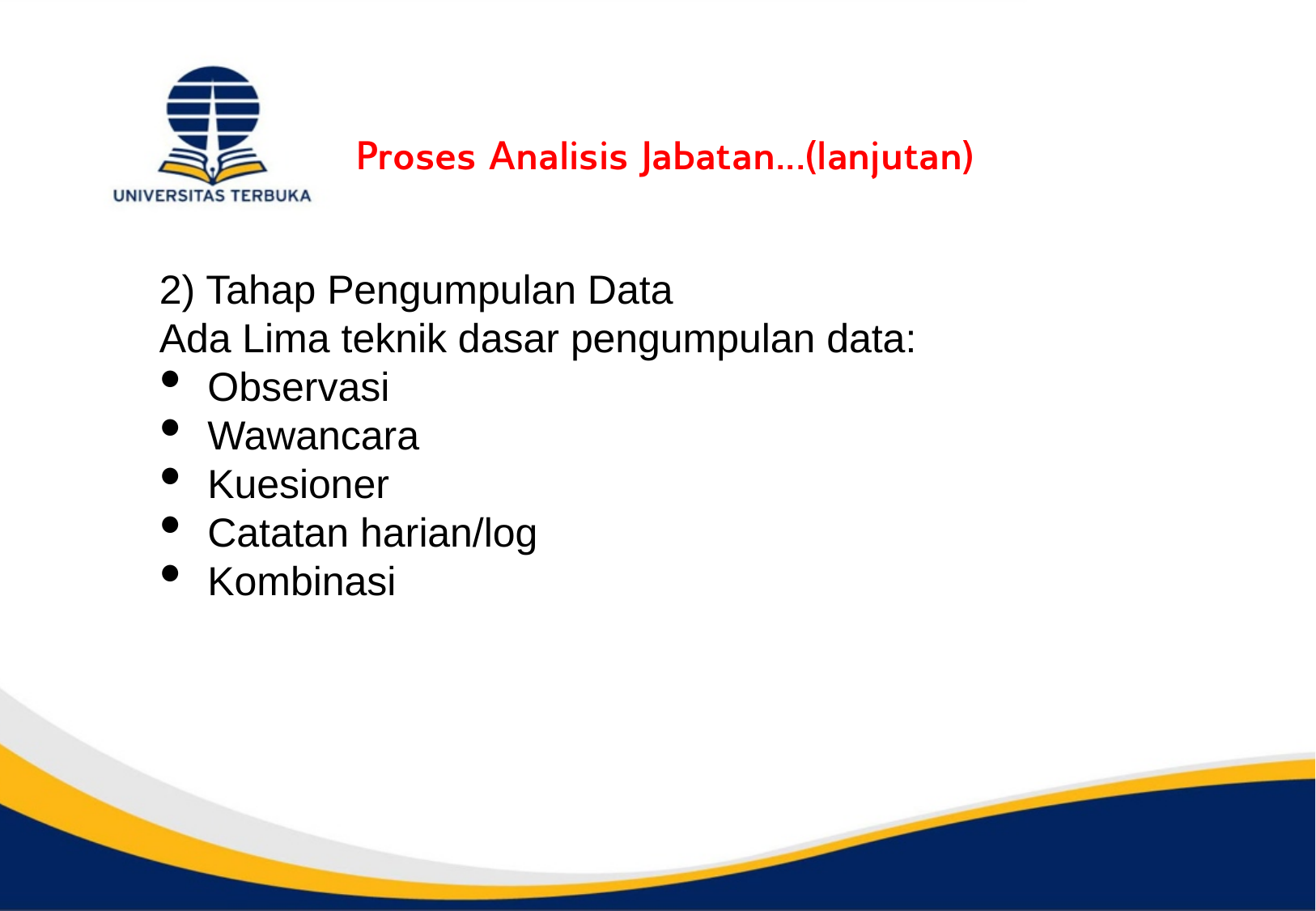

Pros
nalisis n
# Proses Analisis Jabatan Proses
Proses Analisis Jabatan...(lanjutan)
2) Tahap Pengumpulan Data
Ada Lima teknik dasar pengumpulan data:
Observasi
Wawancara
Kuesioner
Catatan harian/log
Kombinasi